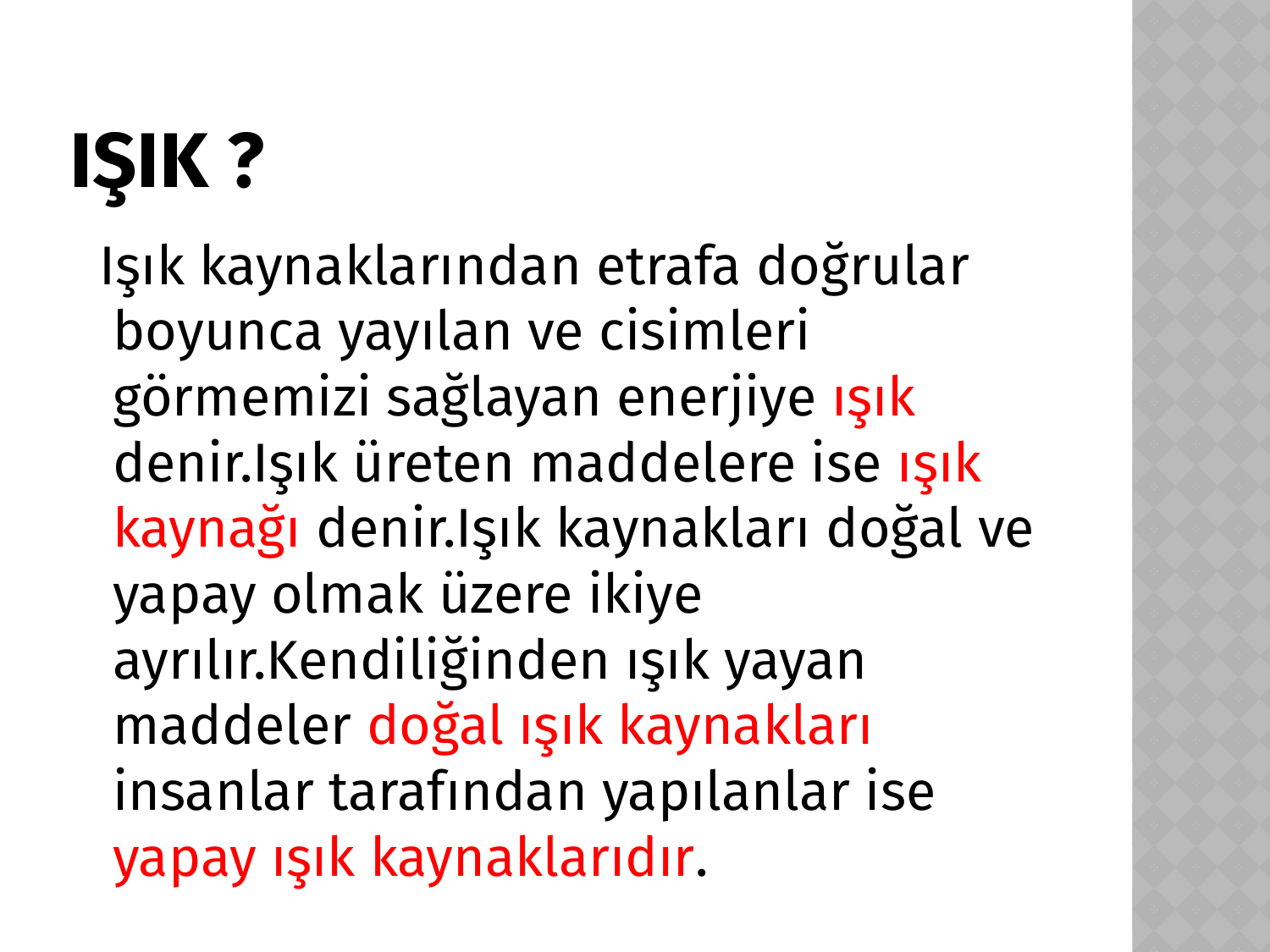

# IŞIK ?
  Işık kaynaklarından etrafa doğrular boyunca yayılan ve cisimleri görmemizi sağlayan enerjiye ışık denir.Işık üreten maddelere ise ışık kaynağı denir.Işık kaynakları doğal ve yapay olmak üzere ikiye ayrılır.Kendiliğinden ışık yayan maddeler doğal ışık kaynakları insanlar tarafından yapılanlar ise yapay ışık kaynaklarıdır.